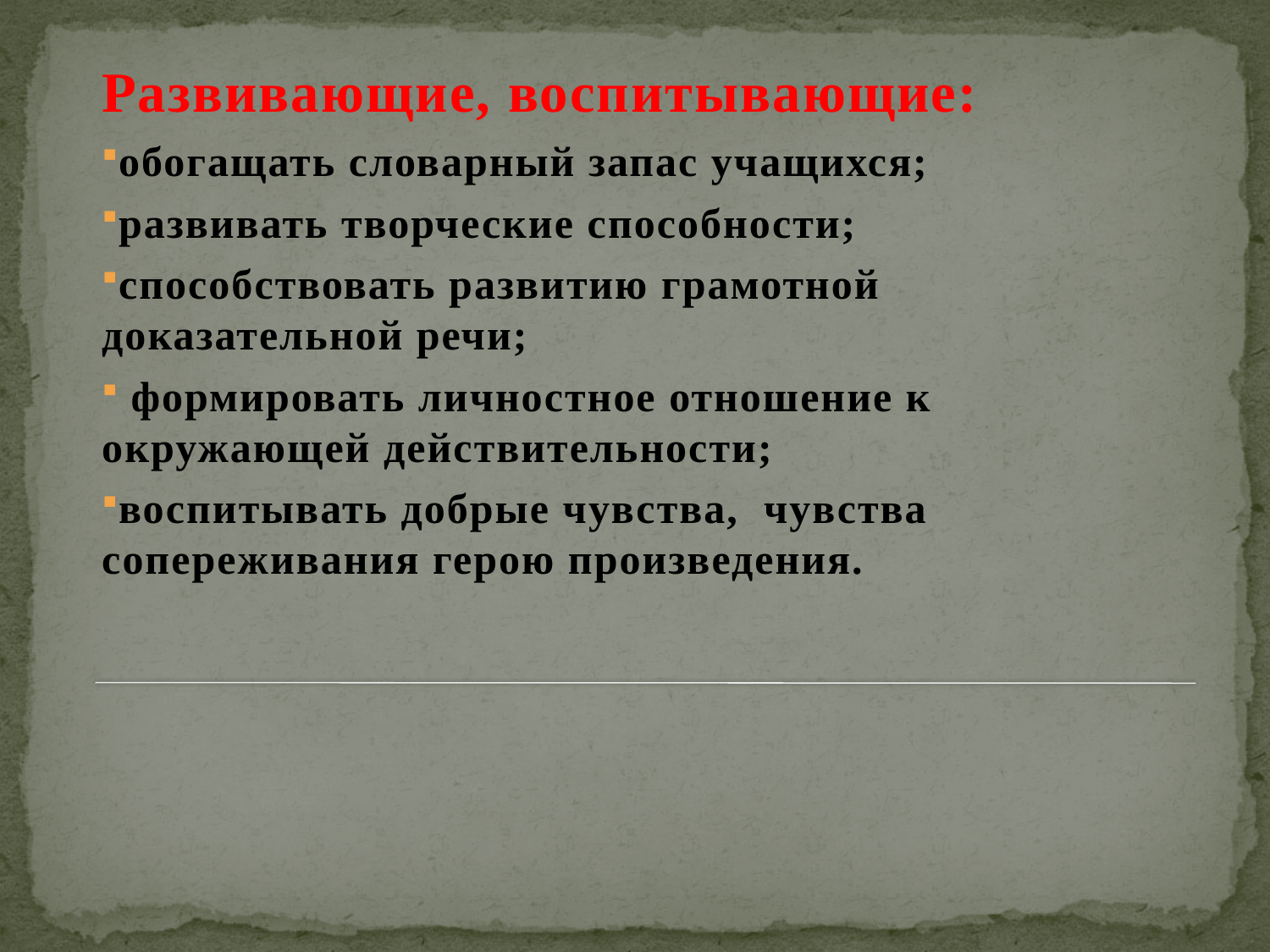

Развивающие, воспитывающие:
обогащать словарный запас учащихся;
развивать творческие способности;
способствовать развитию грамотной доказательной речи;
 формировать личностное отношение к окружающей действительности;
воспитывать добрые чувства,  чувства сопереживания герою произведения.